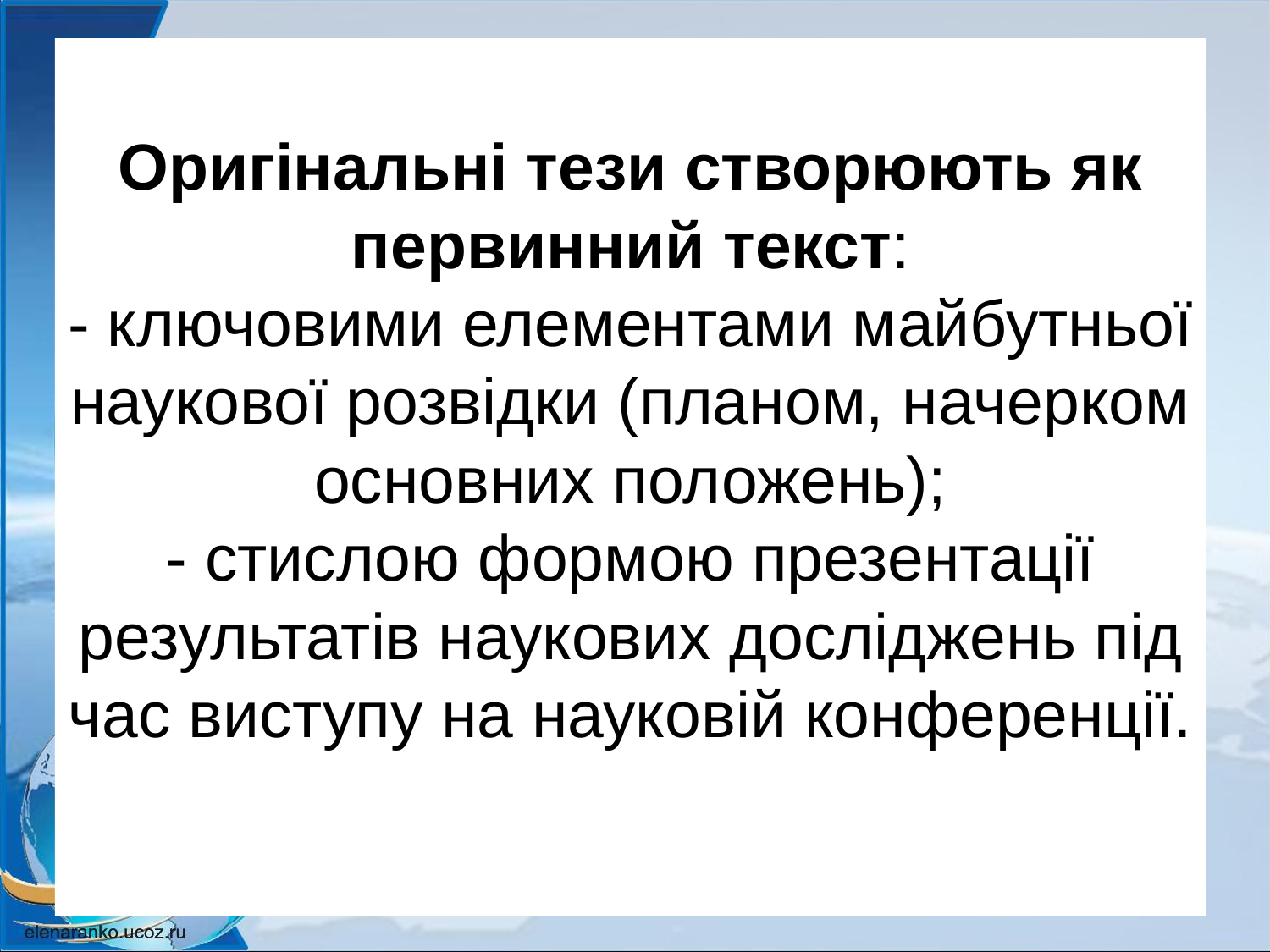

# Оригінальні тези створюють як первинний текст: - ключовими елементами майбутньої наукової розвідки (планом, начерком основних положень); - стислою формою презентації результатів наукових досліджень під час виступу на науковій конференції.